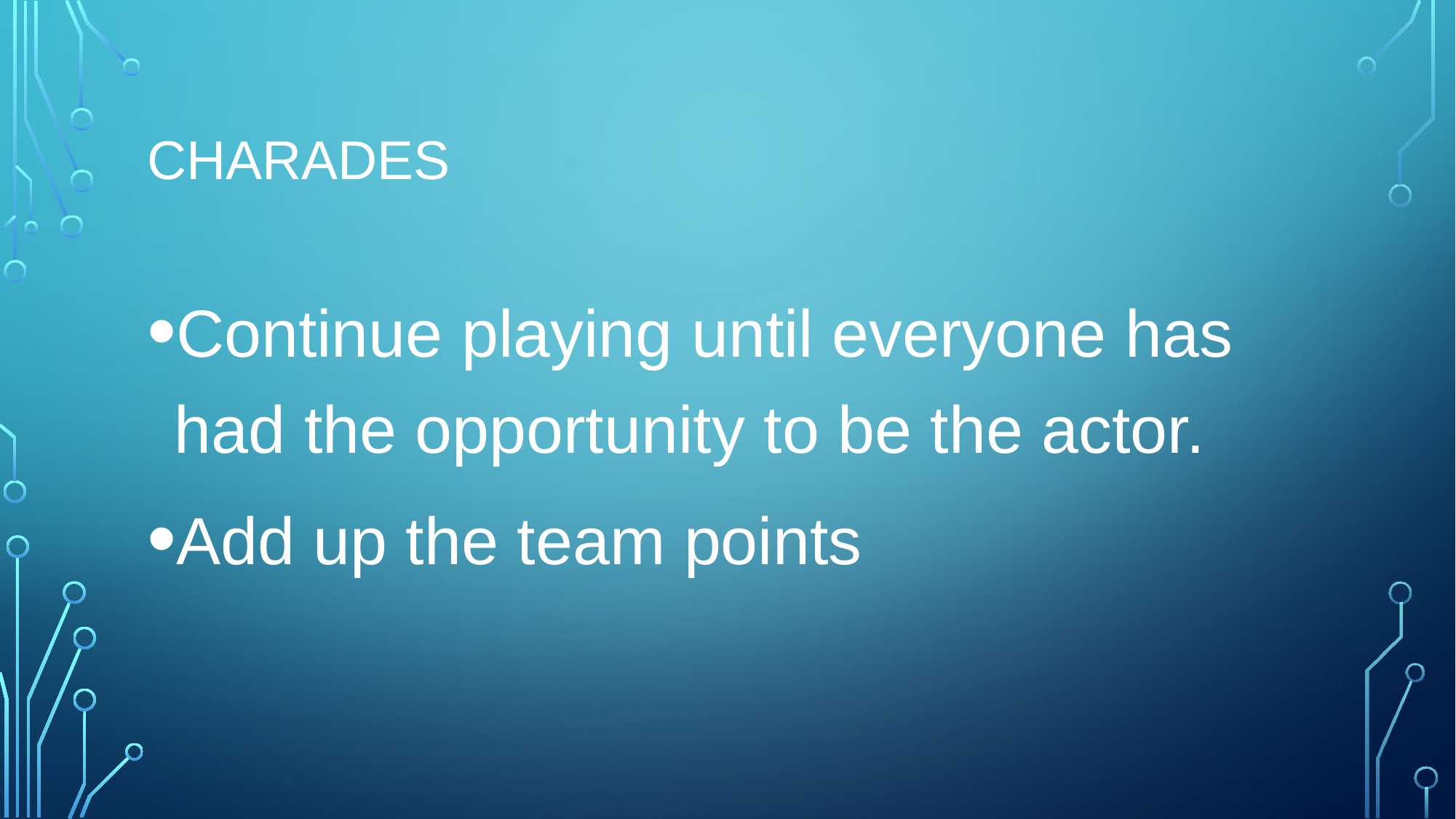

# charades
Continue playing until everyone has had the opportunity to be the actor.
Add up the team points